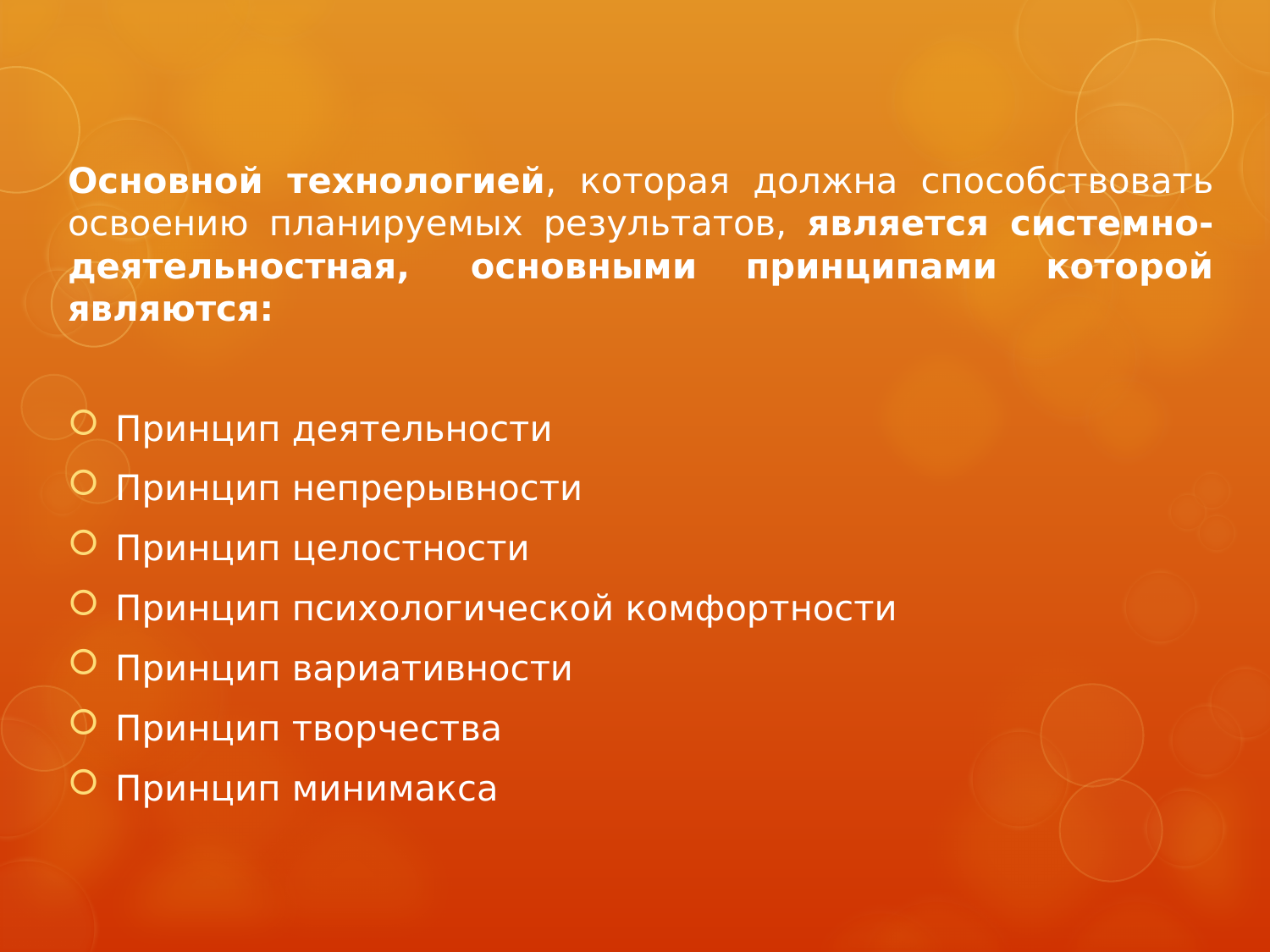

Основной технологией, которая должна способствовать освоению планируемых результатов, является системно-деятельностная,  основными принципами которой являются:

Принцип деятельности
Принцип непрерывности
Принцип целостности
Принцип психологической комфортности
Принцип вариативности
Принцип творчества
Принцип минимакса